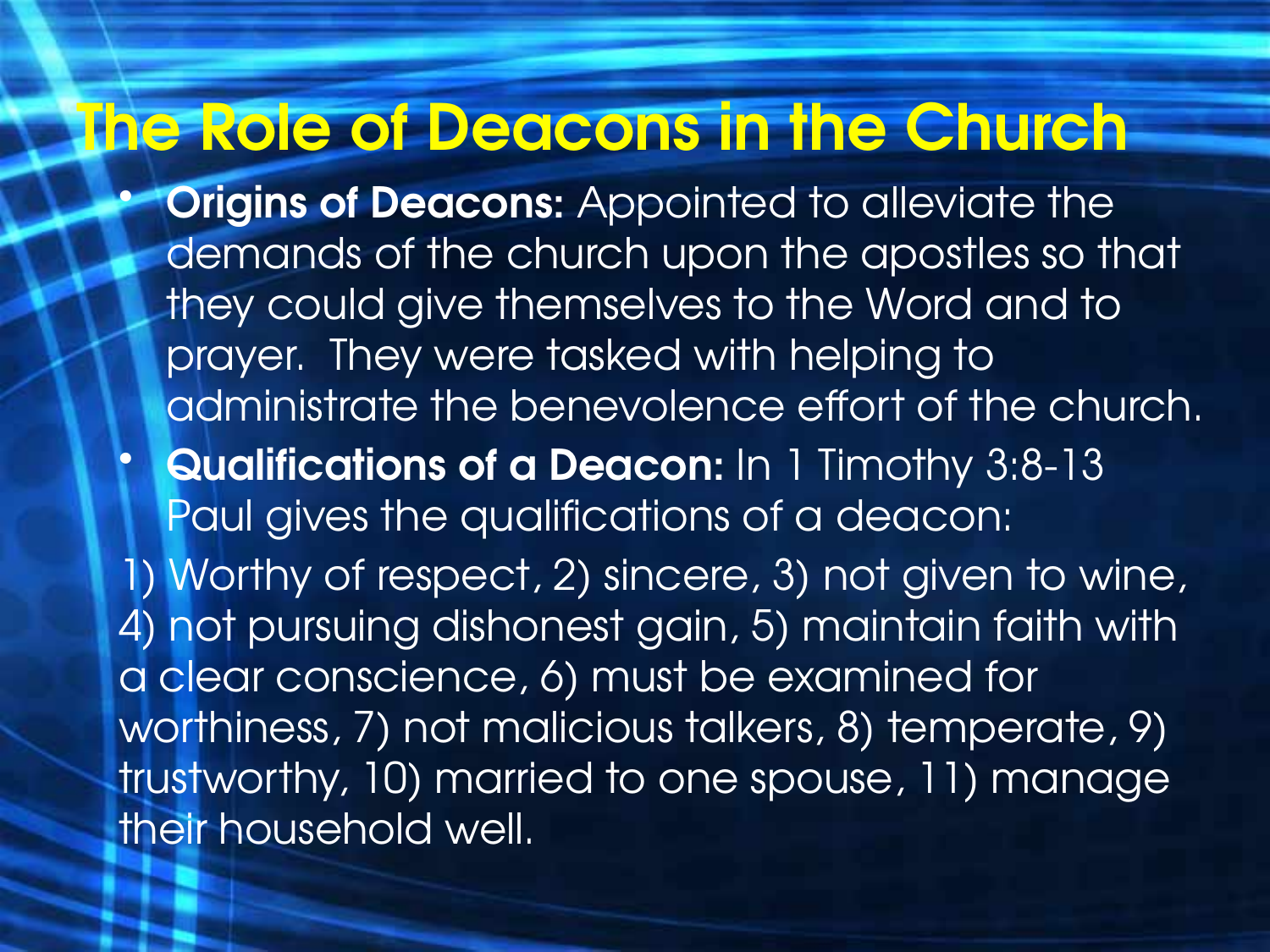

# The Role of Deacons in the Church
Origins of Deacons: Appointed to alleviate the demands of the church upon the apostles so that they could give themselves to the Word and to prayer.  They were tasked with helping to administrate the benevolence effort of the church.
Qualifications of a Deacon: In 1 Timothy 3:8-13 Paul gives the qualifications of a deacon:
1) Worthy of respect, 2) sincere, 3) not given to wine, 4) not pursuing dishonest gain, 5) maintain faith with a clear conscience, 6) must be examined for worthiness, 7) not malicious talkers, 8) temperate, 9) trustworthy, 10) married to one spouse, 11) manage their household well.